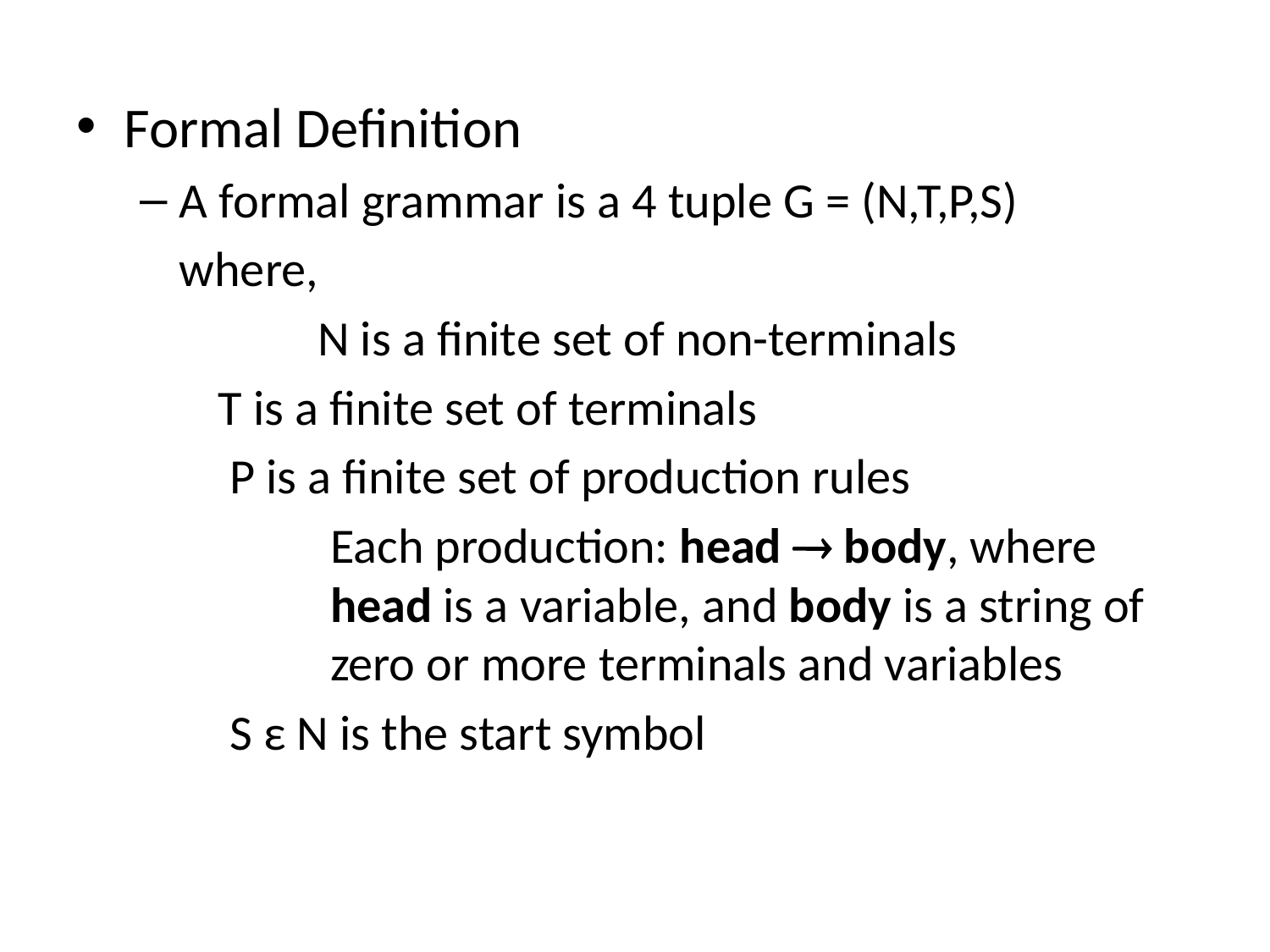

Formal Definition
A formal grammar is a 4 tuple G = (N,T,P,S)
	where,
		 N is a finite set of non-terminals
       T is a finite set of terminals
        P is a finite set of production rules
	Each production: head → body, where head is a variable, and body is a string of zero or more terminals and variables
        S ε N is the start symbol